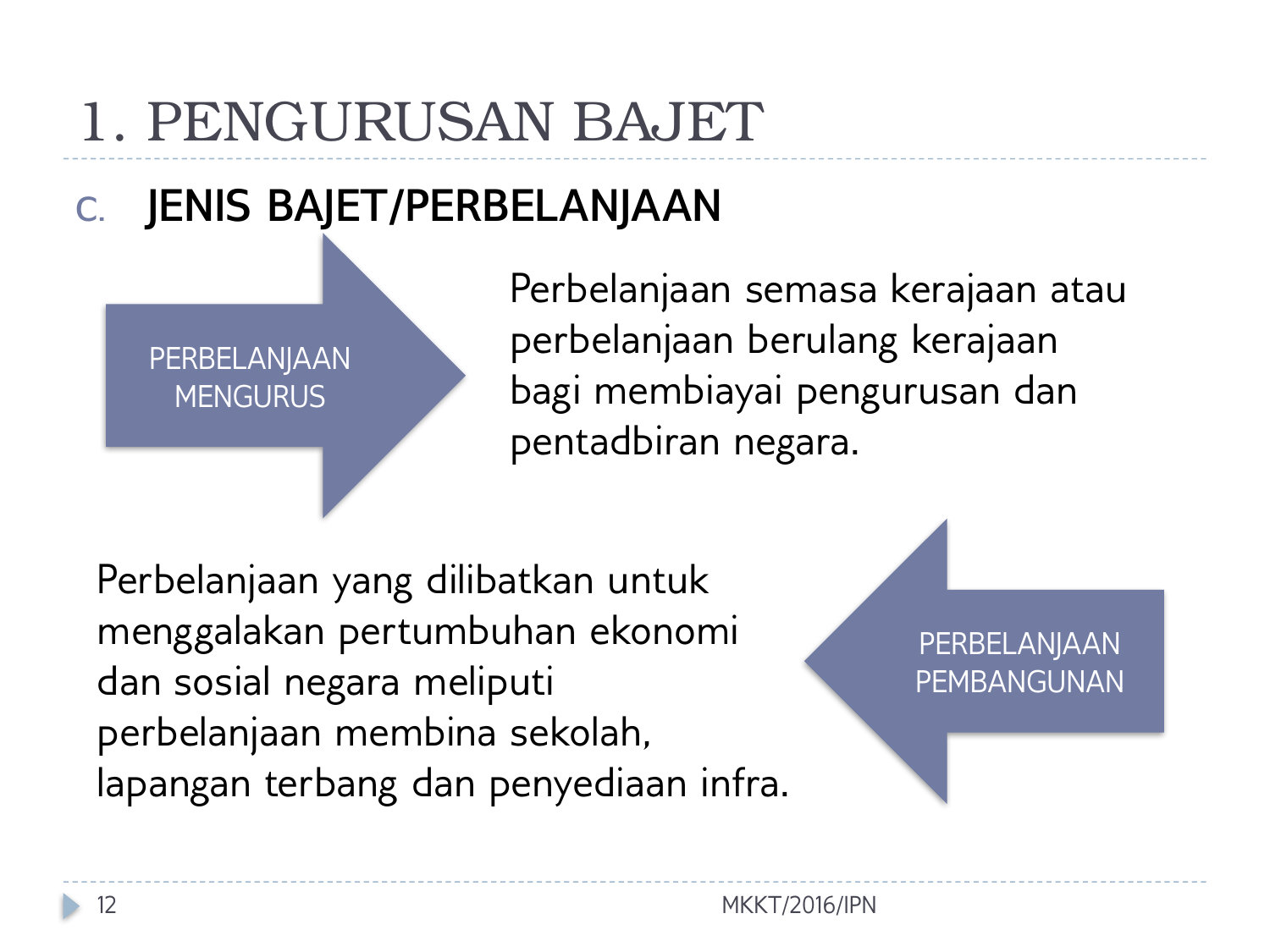

# 1. PENGURUSAN BAJET
JENIS BAJET/PERBELANJAAN

PERBELANJAAN MENGURUS
Perbelanjaan semasa kerajaan atau perbelanjaan berulang kerajaan  bagi membiayai pengurusan dan pentadbiran negara.
PERBELANJAAN PEMBANGUNAN
Perbelanjaan yang dilibatkan untuk menggalakan pertumbuhan ekonomi dan sosial negara meliputi perbelanjaan membina sekolah, lapangan terbang dan penyediaan infra.
12
MKKT/2016/IPN